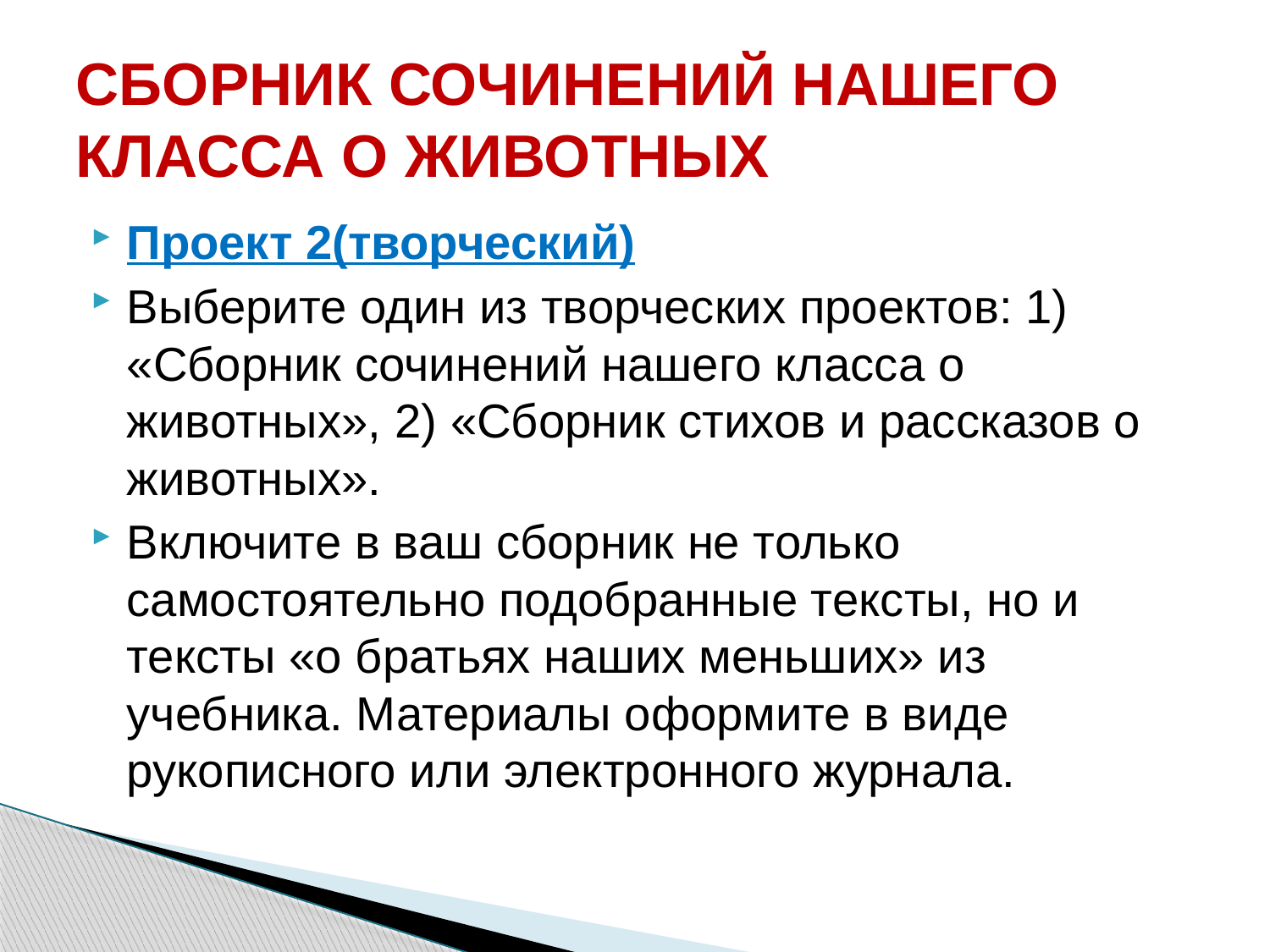

# СБОРНИК СОЧИНЕНИЙ НАШЕГО КЛАССА О ЖИВОТНЫХ
Проект 2(творческий)
Выберите один из творческих проектов: 1) «Сборник сочинений нашего класса о животных», 2) «Сборник стихов и рассказов о животных».
Включите в ваш сборник не только самостоятельно подобранные тексты, но и тексты «о братьях наших меньших» из учебника. Материалы оформите в виде рукописного или электронного журнала.